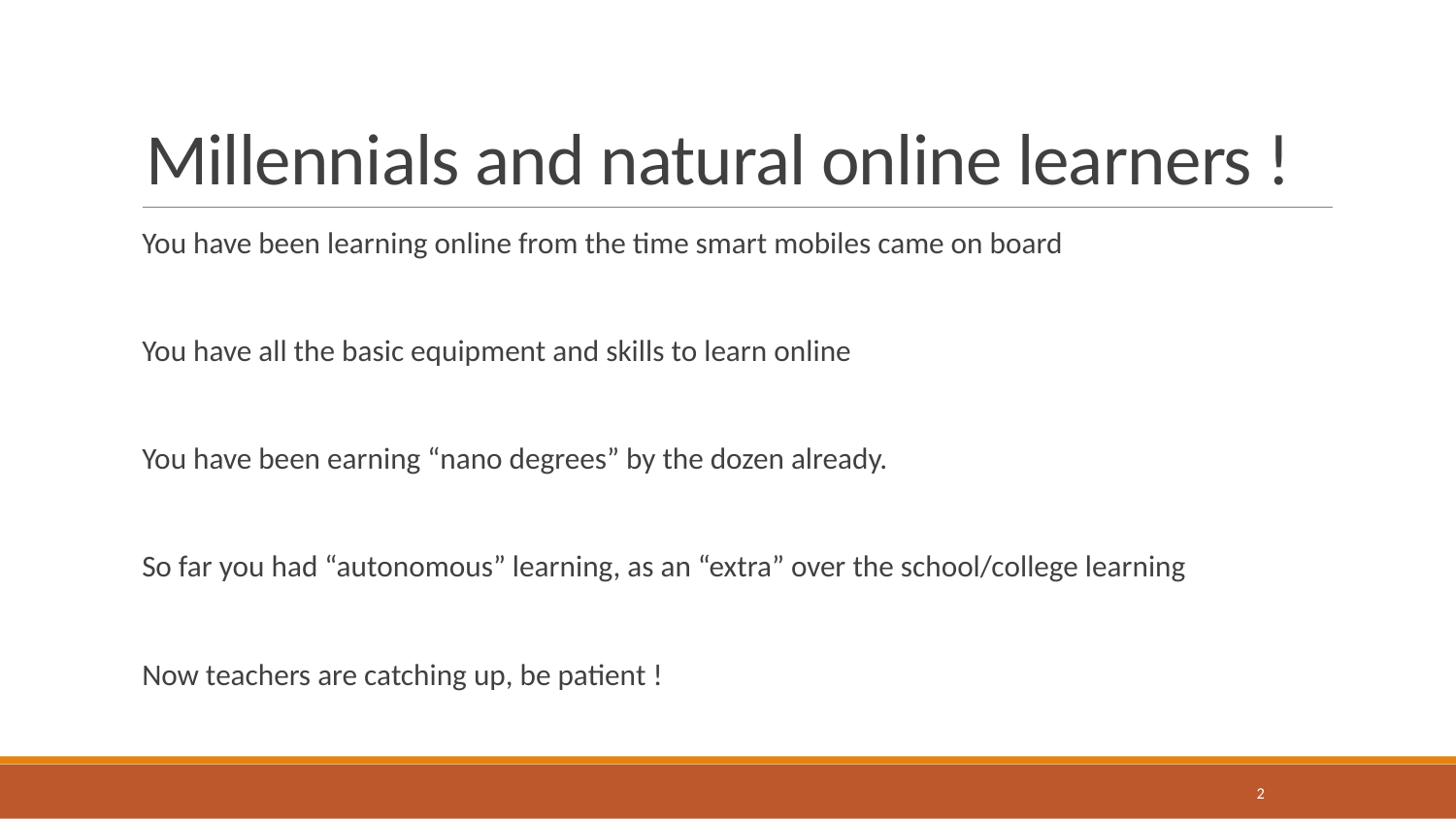

# Millennials and natural online learners !
You have been learning online from the time smart mobiles came on board

You have all the basic equipment and skills to learn online

You have been earning “nano degrees” by the dozen already.

So far you had “autonomous” learning, as an “extra” over the school/college learning

Now teachers are catching up, be patient !
2